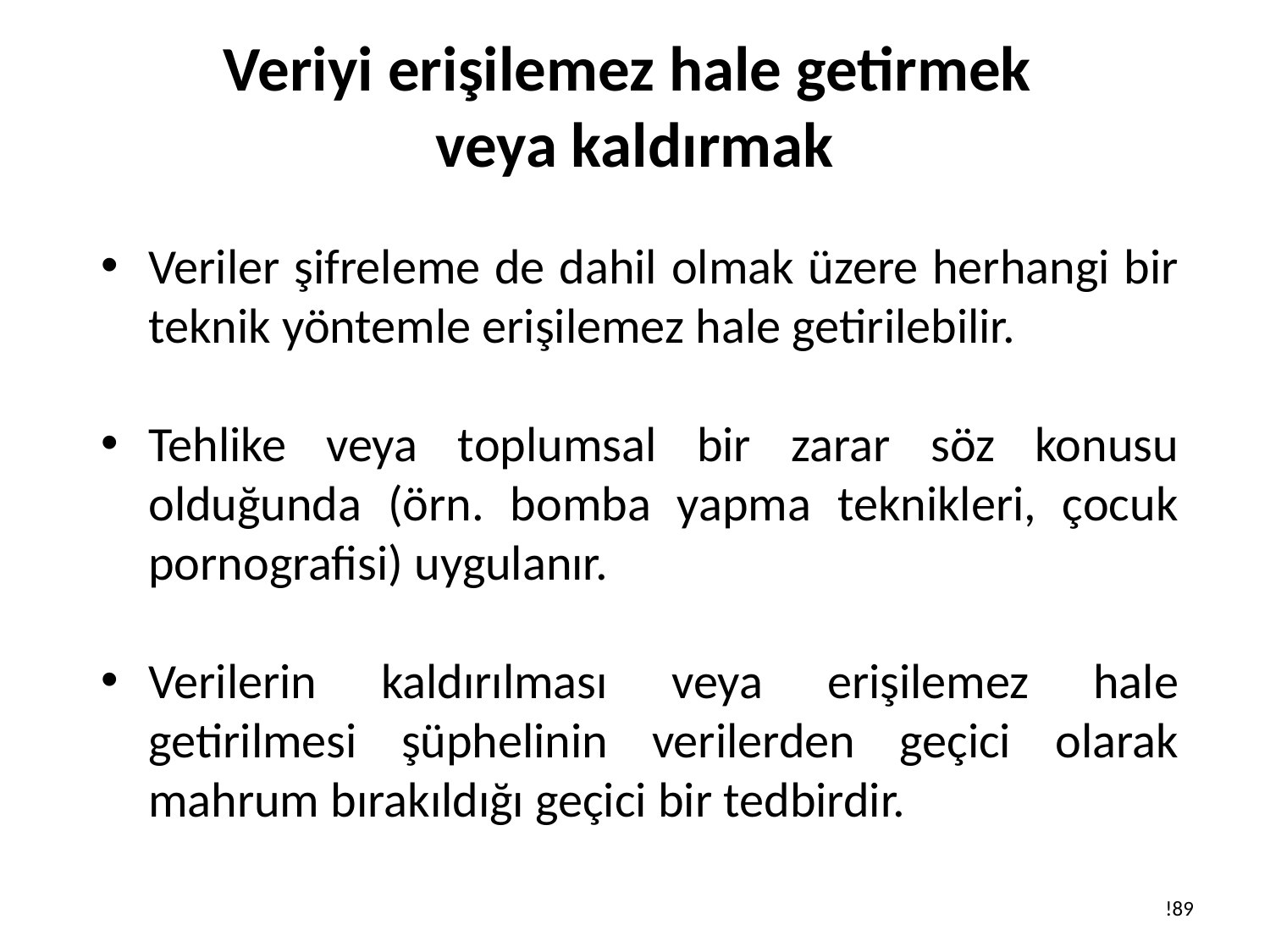

# Veriyi erişilemez hale getirmek veya kaldırmak
Veriler şifreleme de dahil olmak üzere herhangi bir teknik yöntemle erişilemez hale getirilebilir.

Tehlike veya toplumsal bir zarar söz konusu olduğunda (örn. bomba yapma teknikleri, çocuk pornografisi) uygulanır.

Verilerin kaldırılması veya erişilemez hale getirilmesi şüphelinin verilerden geçici olarak mahrum bırakıldığı geçici bir tedbirdir.
!89